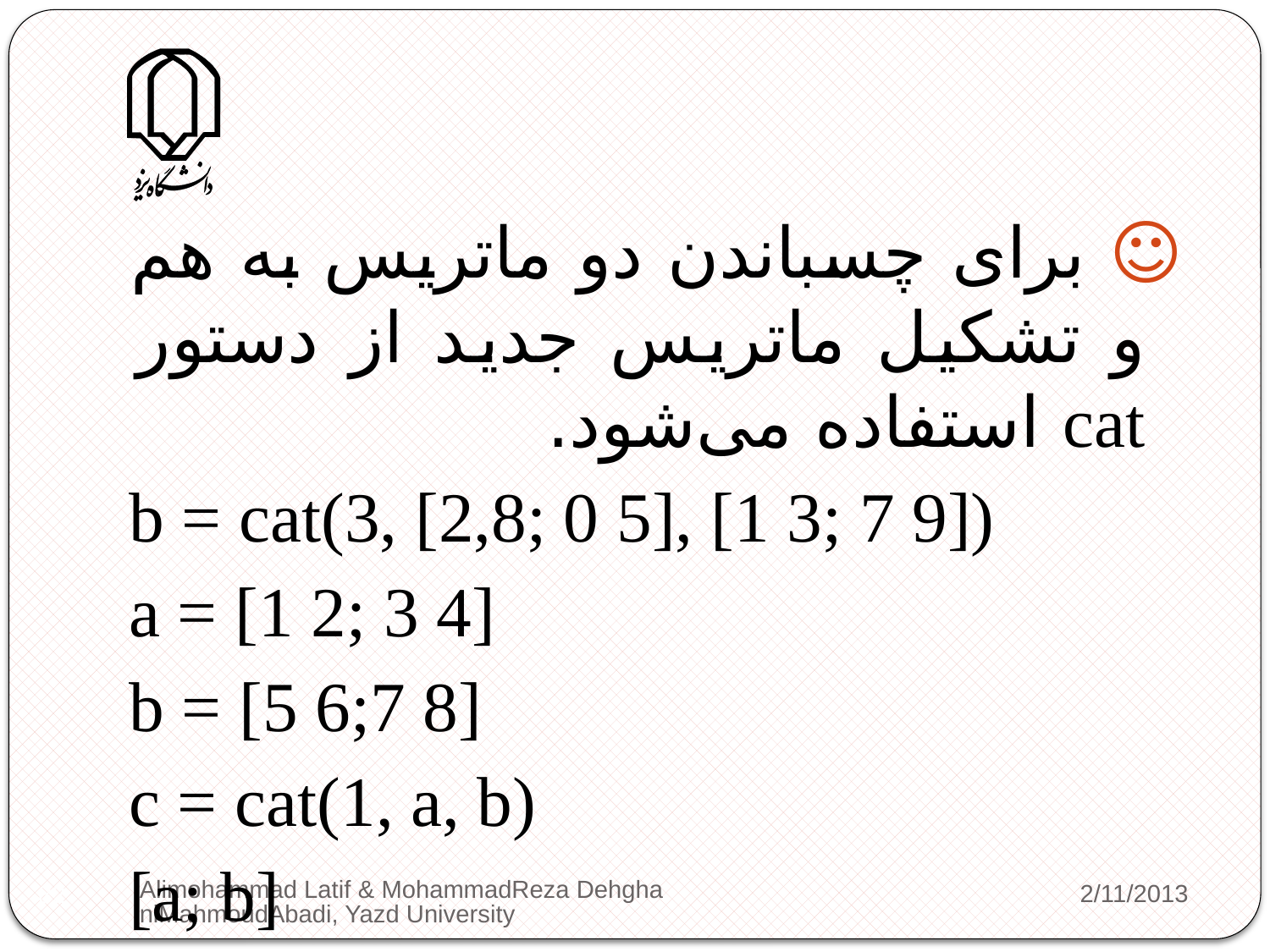

☺ برای چسباندن دو ماتریس به هم و تشکیل ماتریس جدید از دستور cat استفاده می‌شود.
b = cat(3, [2,8; 0 5], [1 3; 7 9])
a = [1 2; 3 4]
b = [5 6;7 8]
c = cat(1, a, b)
[a; b]
Alimohammad Latif & MohammadReza DehghaniMahmoudAbadi, Yazd University
2/11/2013
82